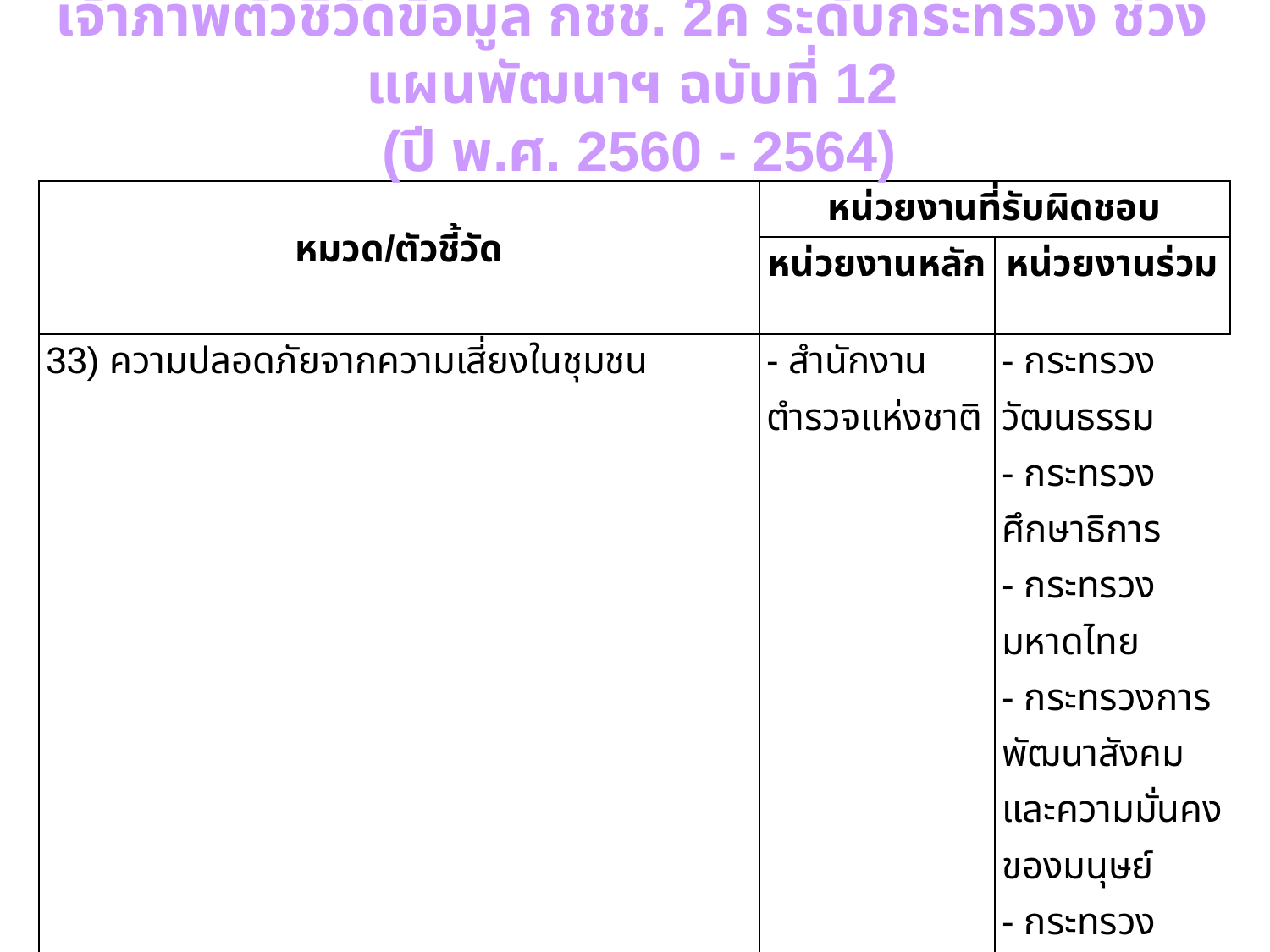

เจ้าภาพตัวชี้วัดข้อมูล กชช. 2ค ระดับกระทรวง ช่วงแผนพัฒนาฯ ฉบับที่ 12
 (ปี พ.ศ. 2560 - 2564)
| หมวด/ตัวชี้วัด | หน่วยงานที่รับผิดชอบ |  |
| --- | --- | --- |
|  | หน่วยงานหลัก | หน่วยงานร่วม |
| 33) ความปลอดภัยจากความเสี่ยงในชุมชน | - สำนักงานตำรวจแห่งชาติ | - กระทรวงวัฒนธรรม - กระทรวงศึกษาธิการ - กระทรวงมหาดไทย - กระทรวงการพัฒนาสังคมและความมั่นคงของมนุษย์ - กระทรวงเทคโนโลยีสารสนเทศและการสื่อสาร |